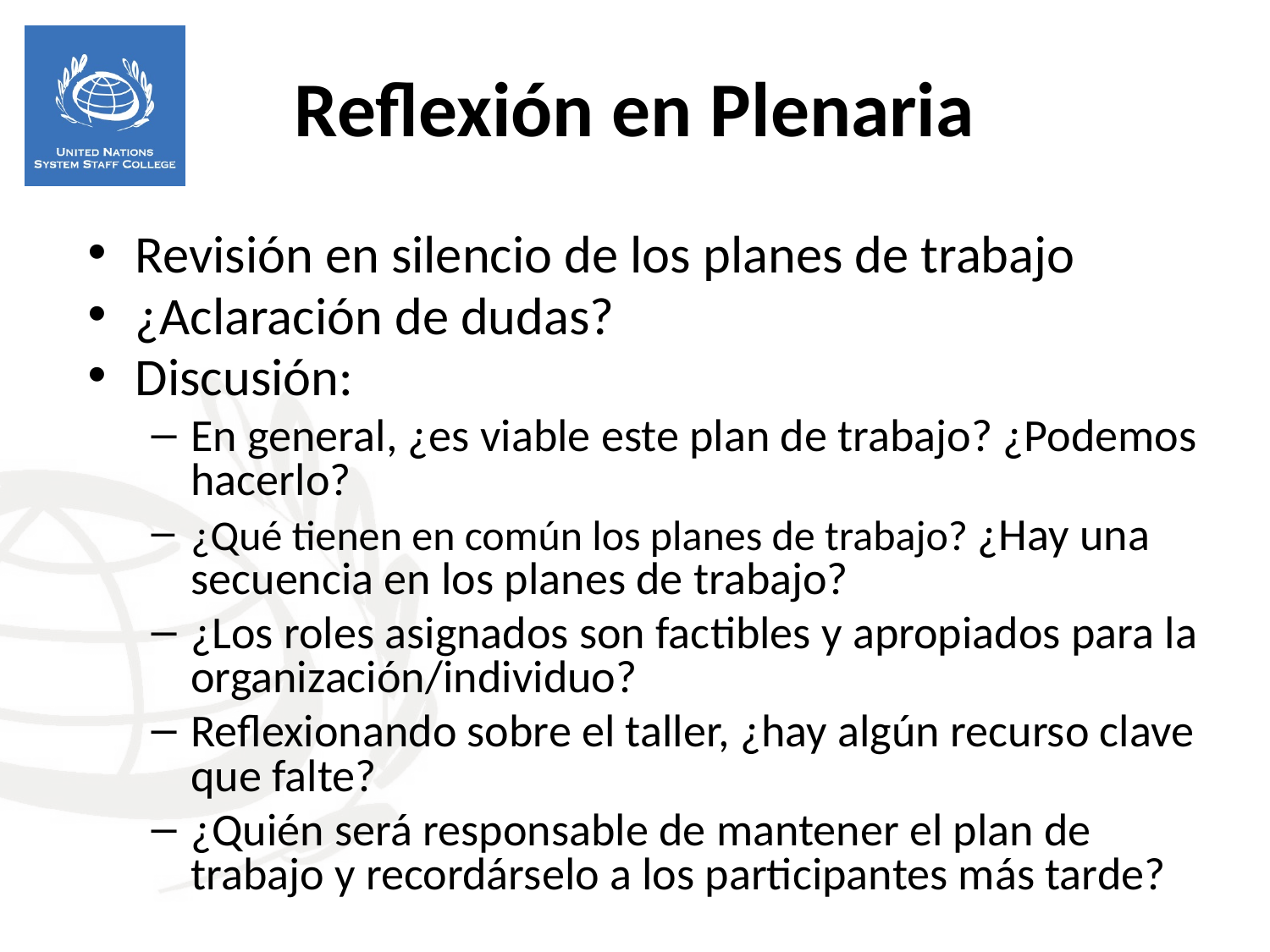

Reflexión en Plenaria
Revisión en silencio de los planes de trabajo
¿Aclaración de dudas?
Discusión:
En general, ¿es viable este plan de trabajo? ¿Podemos hacerlo?
¿Qué tienen en común los planes de trabajo? ¿Hay una secuencia en los planes de trabajo?
¿Los roles asignados son factibles y apropiados para la organización/individuo?
Reflexionando sobre el taller, ¿hay algún recurso clave que falte?
¿Quién será responsable de mantener el plan de trabajo y recordárselo a los participantes más tarde?